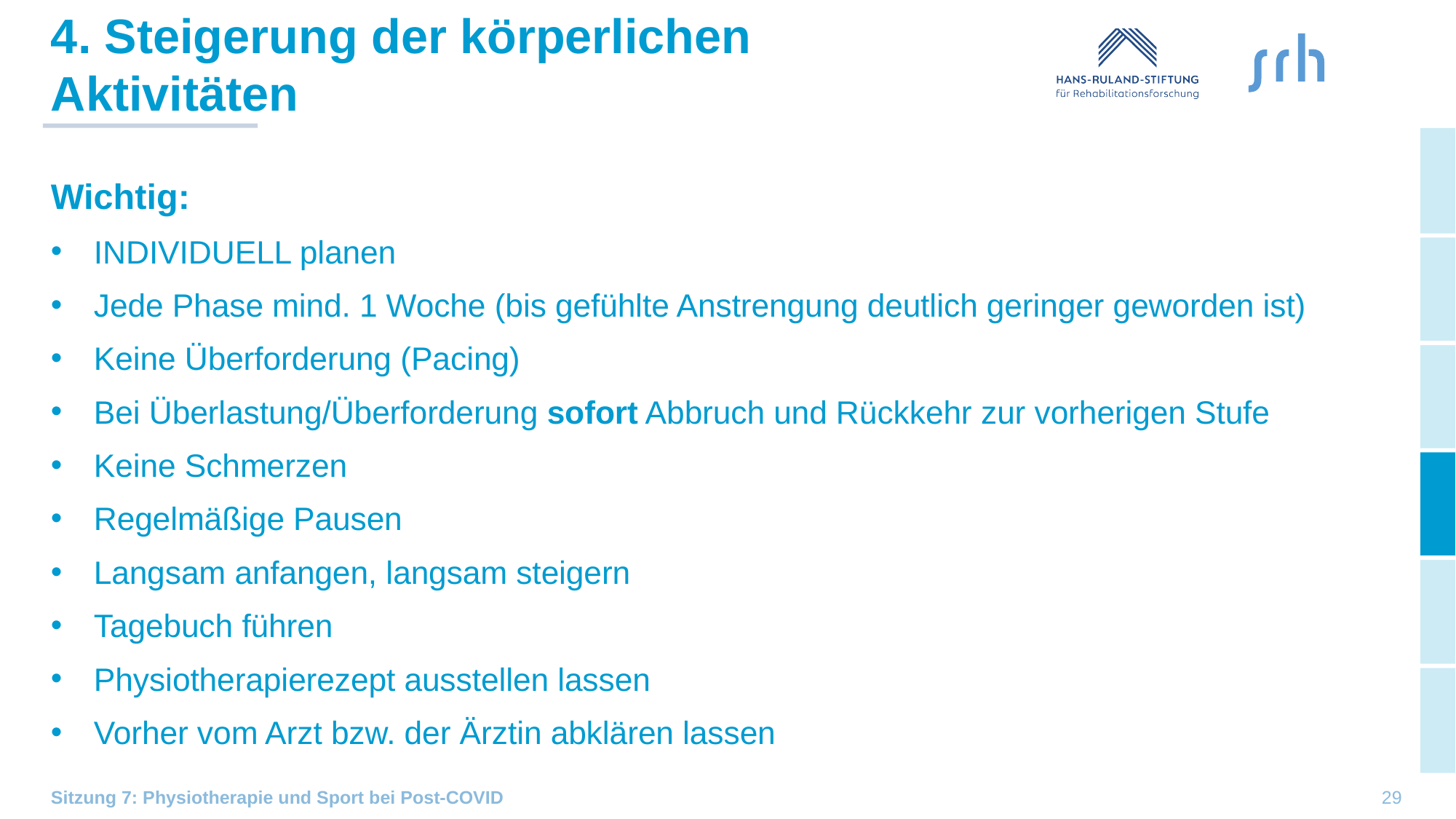

# 4. Steigerung der körperlichen Aktivitäten
Wichtig:
INDIVIDUELL planen
Jede Phase mind. 1 Woche (bis gefühlte Anstrengung deutlich geringer geworden ist)
Keine Überforderung (Pacing)
Bei Überlastung/Überforderung sofort Abbruch und Rückkehr zur vorherigen Stufe
Keine Schmerzen
Regelmäßige Pausen
Langsam anfangen, langsam steigern
Tagebuch führen
Physiotherapierezept ausstellen lassen
Vorher vom Arzt bzw. der Ärztin abklären lassen
29
Sitzung 7: Physiotherapie und Sport bei Post-COVID